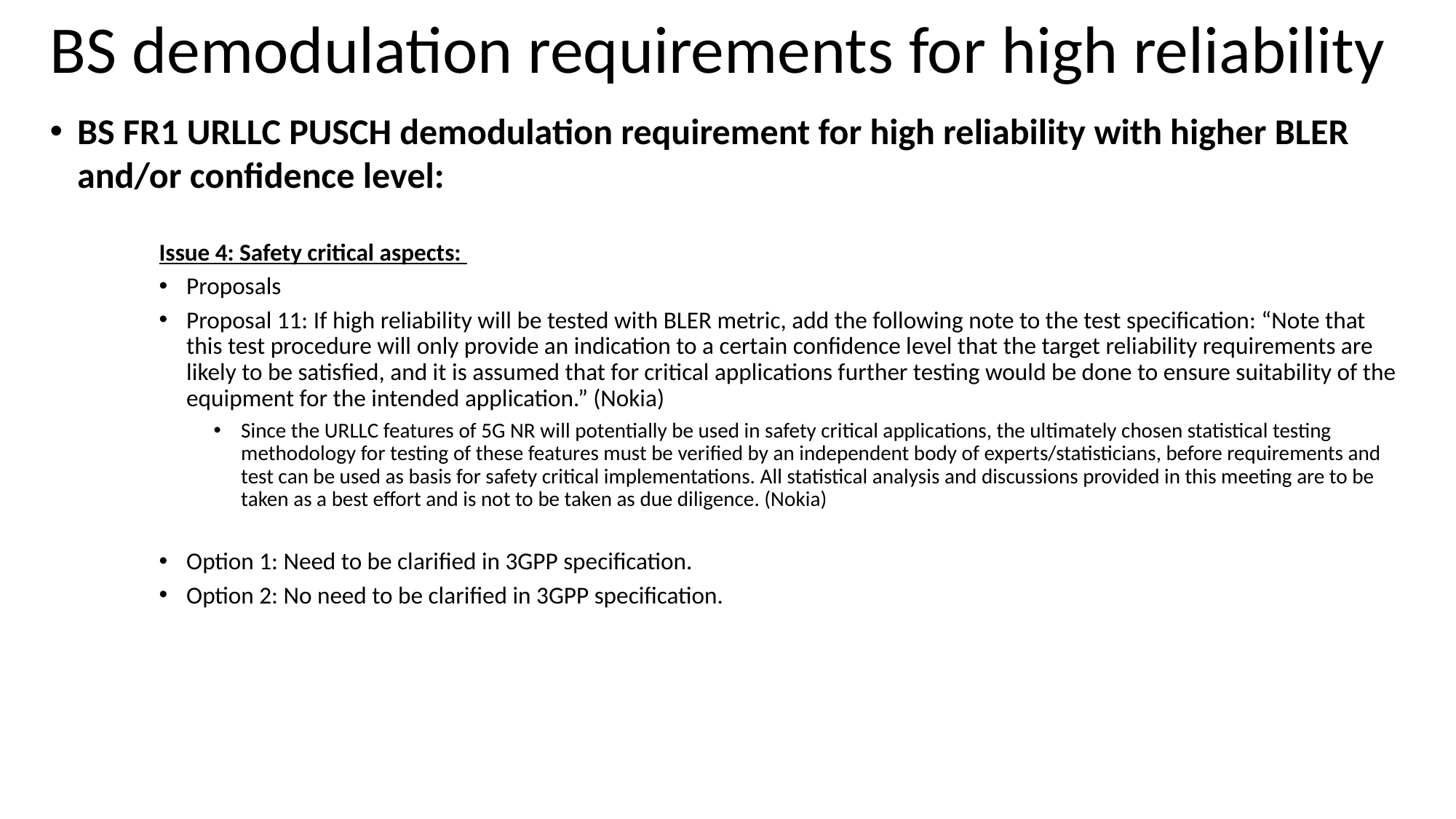

# BS demodulation requirements for high reliability
BS FR1 URLLC PUSCH demodulation requirement for high reliability with higher BLER and/or confidence level:

Issue 4: Safety critical aspects:
Proposals
Proposal 11: If high reliability will be tested with BLER metric, add the following note to the test specification: “Note that this test procedure will only provide an indication to a certain confidence level that the target reliability requirements are likely to be satisfied, and it is assumed that for critical applications further testing would be done to ensure suitability of the equipment for the intended application.” (Nokia)
Since the URLLC features of 5G NR will potentially be used in safety critical applications, the ultimately chosen statistical testing methodology for testing of these features must be verified by an independent body of experts/statisticians, before requirements and test can be used as basis for safety critical implementations. All statistical analysis and discussions provided in this meeting are to be taken as a best effort and is not to be taken as due diligence. (Nokia)

Option 1: Need to be clarified in 3GPP specification.
Option 2: No need to be clarified in 3GPP specification.